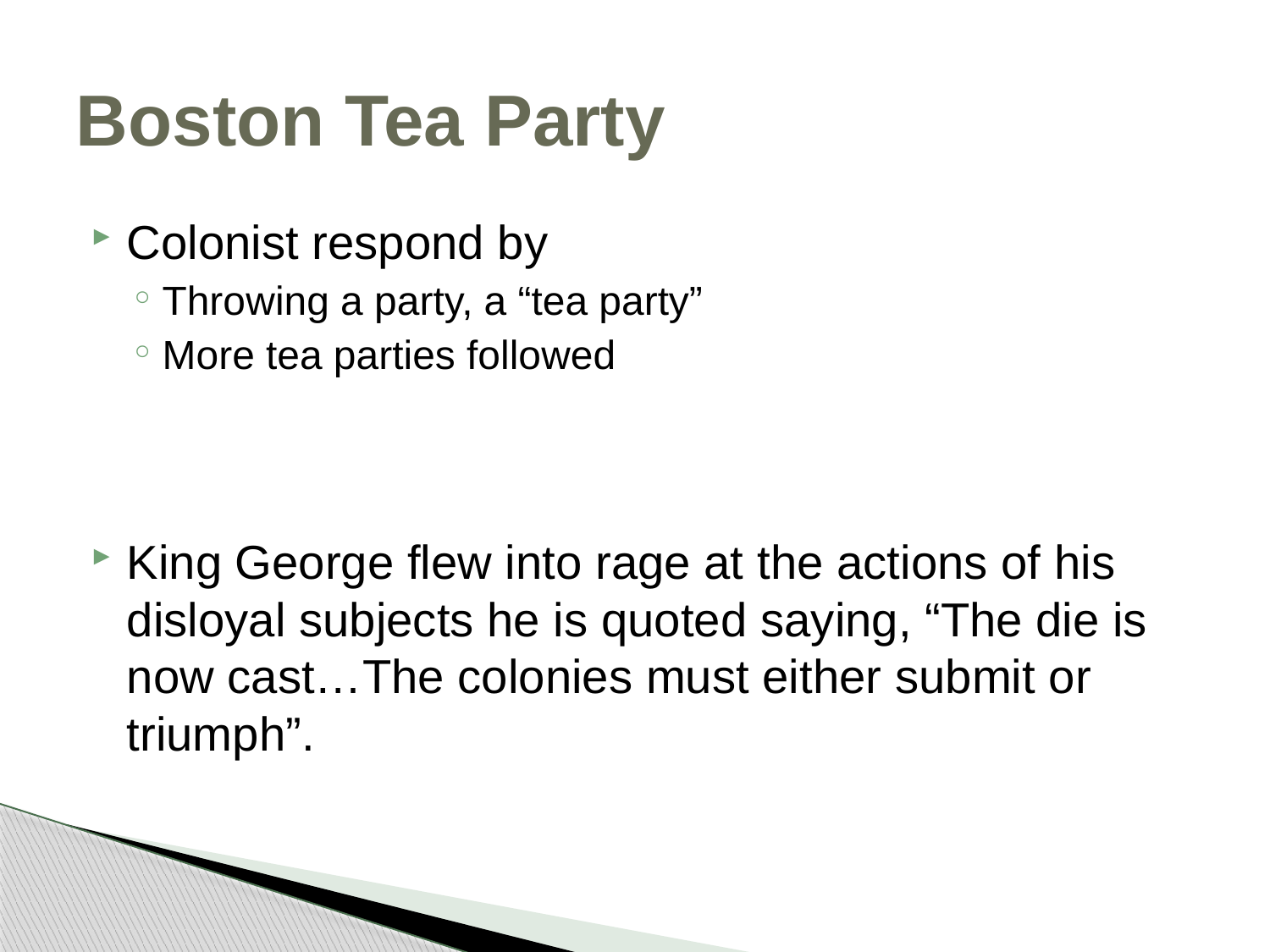

# Boston Tea Party
Colonist respond by
Throwing a party, a “tea party”
More tea parties followed

King George flew into rage at the actions of his disloyal subjects he is quoted saying, “The die is now cast…The colonies must either submit or triumph”.